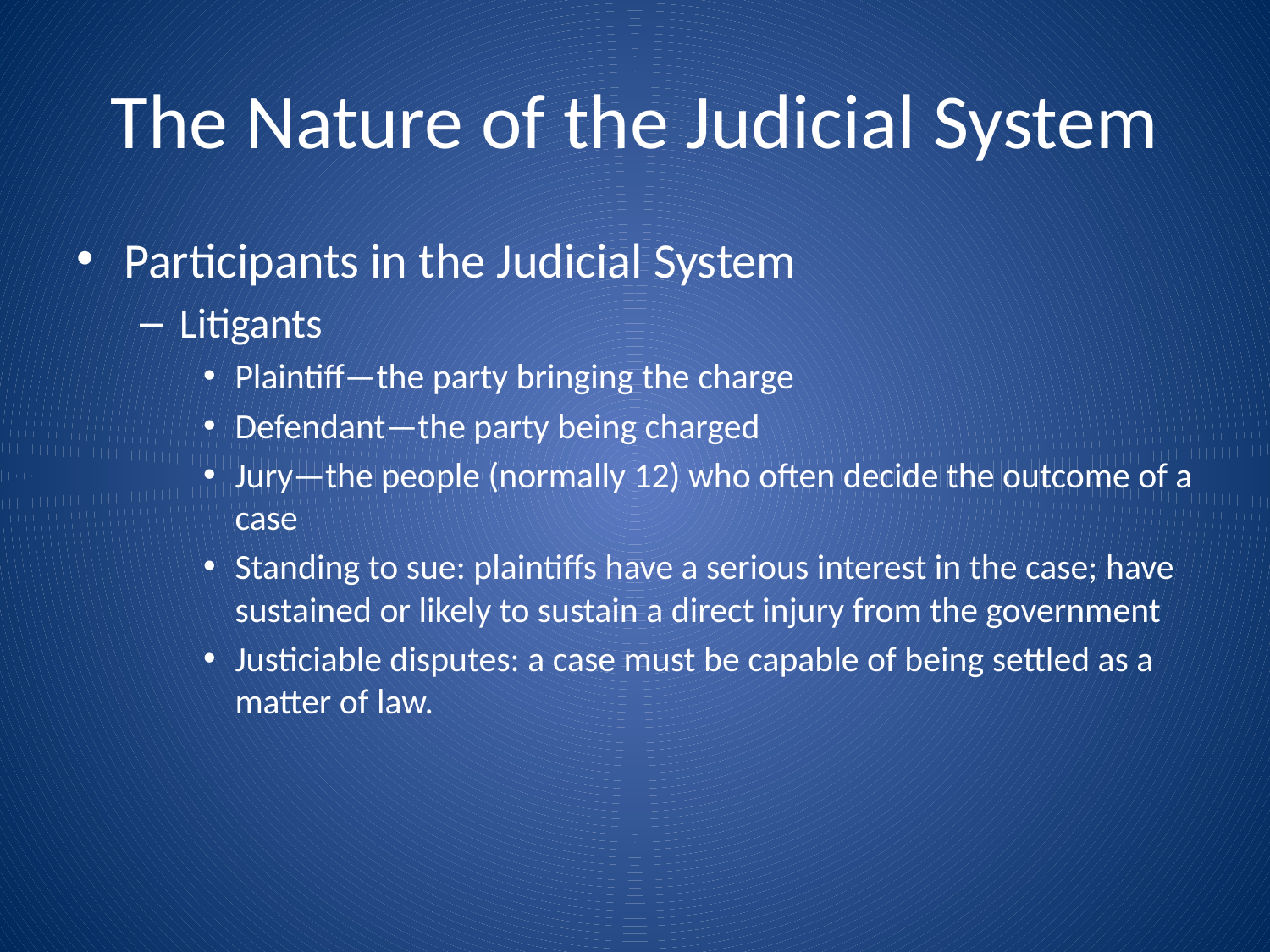

# The Nature of the Judicial System
Participants in the Judicial System
Litigants
Plaintiff—the party bringing the charge
Defendant—the party being charged
Jury—the people (normally 12) who often decide the outcome of a case
Standing to sue: plaintiffs have a serious interest in the case; have sustained or likely to sustain a direct injury from the government
Justiciable disputes: a case must be capable of being settled as a matter of law.